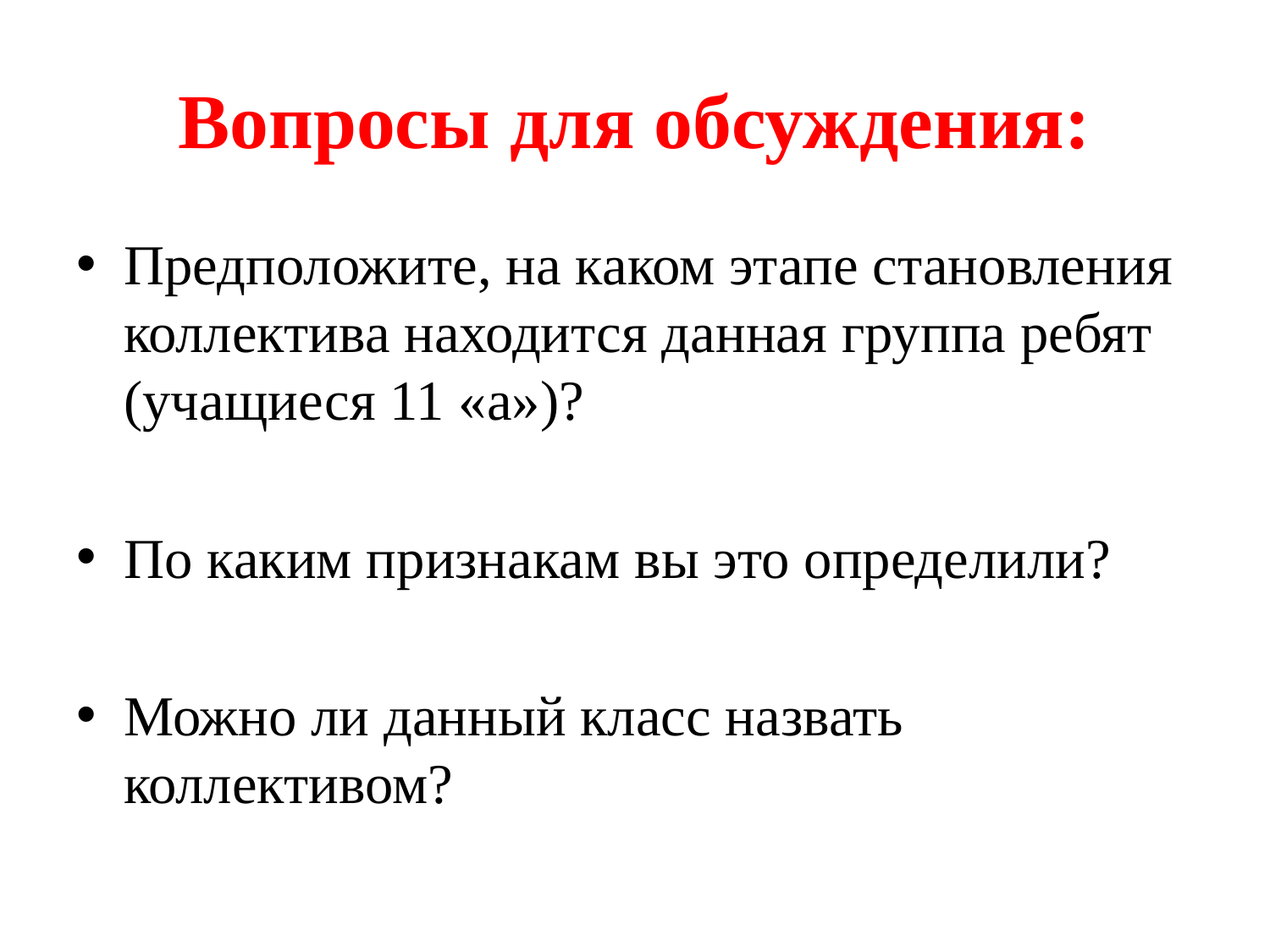

# Вопросы для обсуждения:
Предположите, на каком этапе становления коллектива находится данная группа ребят (учащиеся 11 «а»)?

По каким признакам вы это определили?

Можно ли данный класс назвать коллективом?